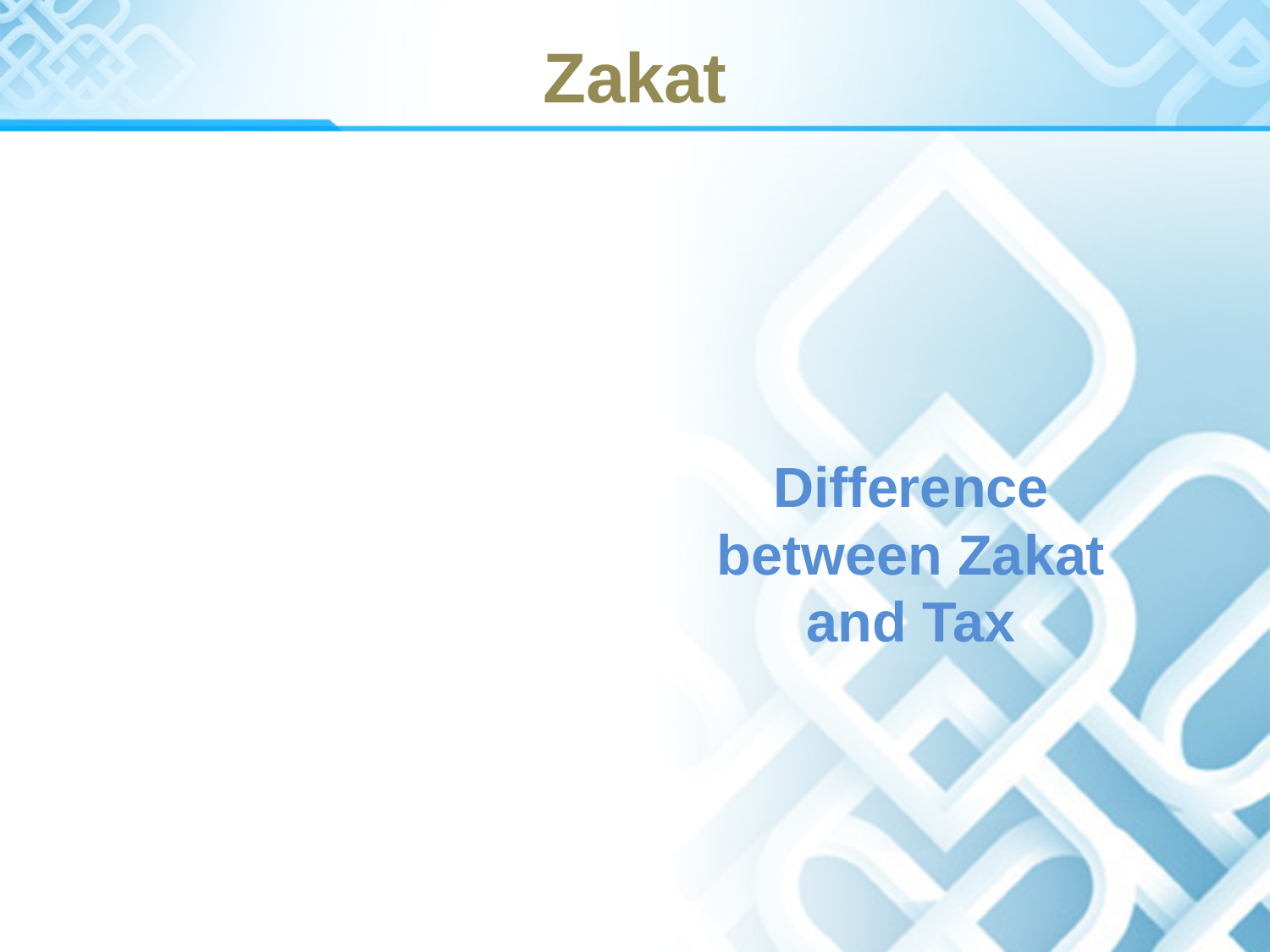

# Zakat
Difference between Zakat and Tax